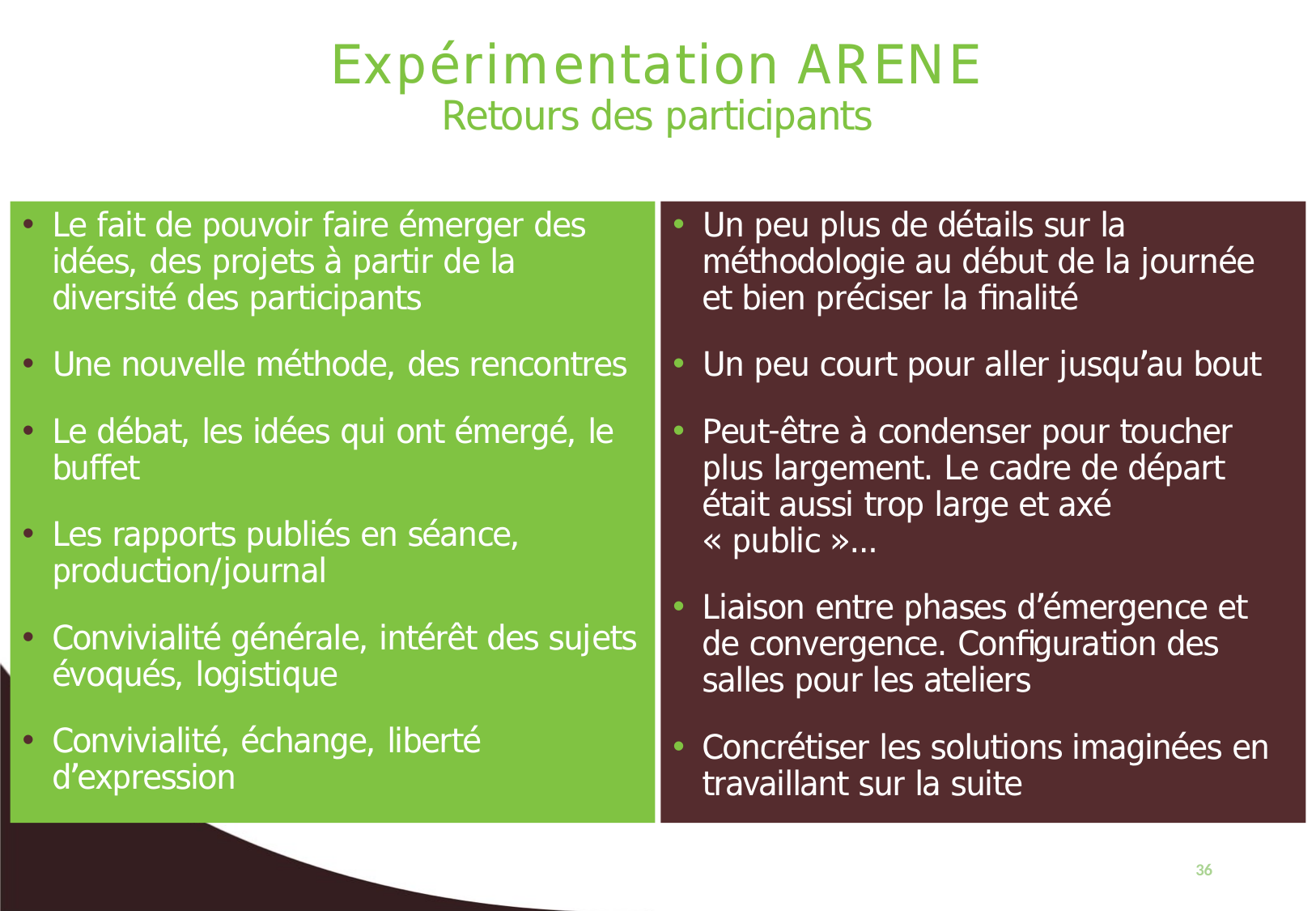

# Expérimentation ARENE Retours des participants
Le fait de pouvoir faire émerger des idées, des projets à partir de la diversité des participants
Une nouvelle méthode, des rencontres
Le débat, les idées qui ont émergé, le buffet
Les rapports publiés en séance, production/journal
Convivialité générale, intérêt des sujets évoqués, logistique
Convivialité, échange, liberté d’expression
Un peu plus de détails sur la méthodologie au début de la journée et bien préciser la finalité
Un peu court pour aller jusqu’au bout
Peut-être à condenser pour toucher plus largement. Le cadre de départ était aussi trop large et axé « public »…
Liaison entre phases d’émergence et de convergence. Configuration des salles pour les ateliers
Concrétiser les solutions imaginées en travaillant sur la suite

36